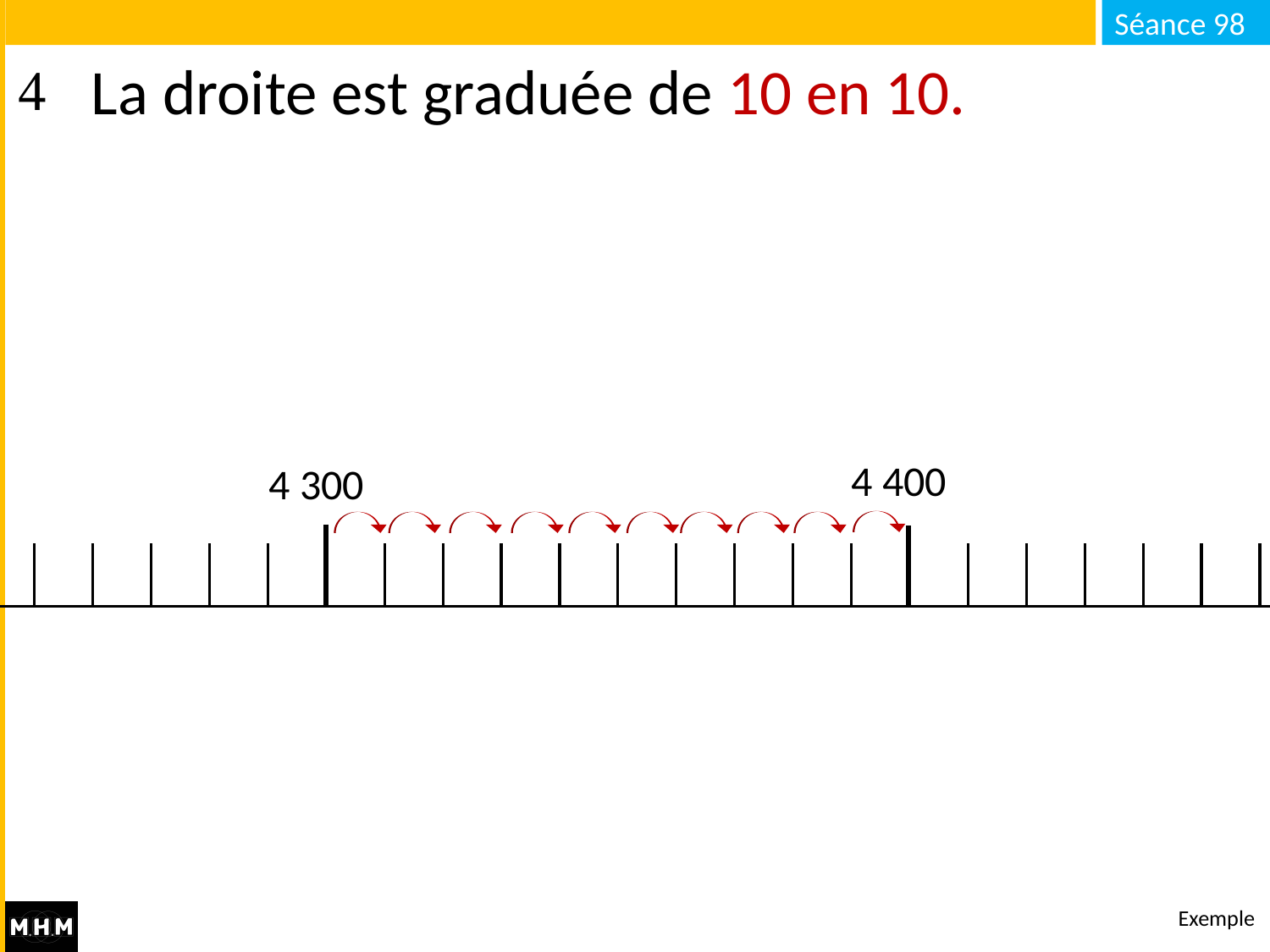

# La droite est graduée de
10 en 10.
4 400
4 300

Exemple